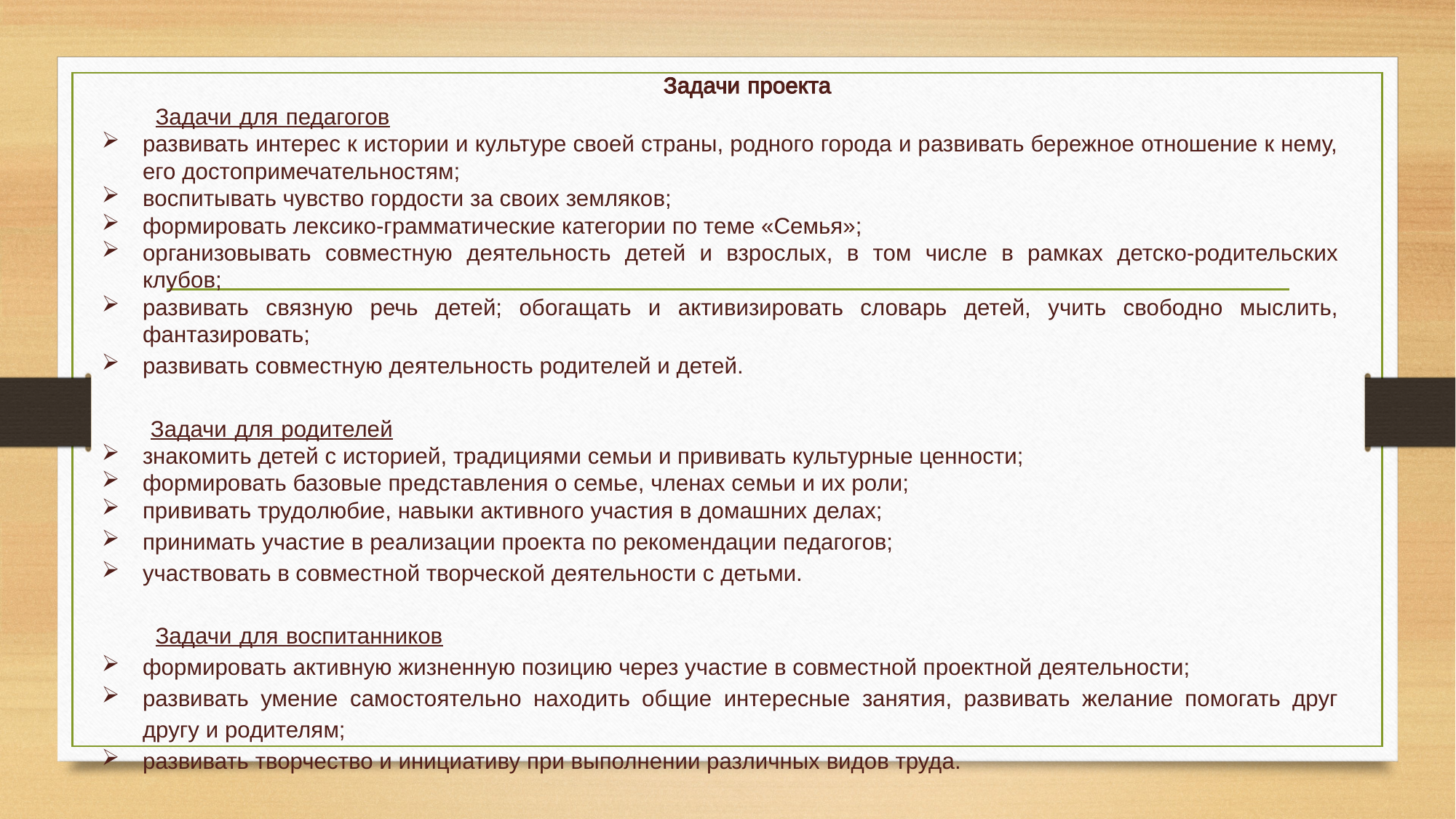

Задачи проекта
Задачи для педагогов
развивать интерес к истории и культуре своей страны, родного города и развивать бережное отношение к нему, его достопримечательностям;
воспитывать чувство гордости за своих земляков;
формировать лексико-грамматические категории по теме «Семья»;
организовывать совместную деятельность детей и взрослых, в том числе в рамках детско-родительских клубов;
развивать связную речь детей; обогащать и активизировать словарь детей, учить свободно мыслить, фантазировать;
развивать совместную деятельность родителей и детей.

Задачи для родителей
знакомить детей с историей, традициями семьи и прививать культурные ценности;
формировать базовые представления о семье, членах семьи и их роли;
прививать трудолюбие, навыки активного участия в домашних делах;
принимать участие в реализации проекта по рекомендации педагогов;
участвовать в совместной творческой деятельности с детьми.

Задачи для воспитанников
формировать активную жизненную позицию через участие в совместной проектной деятельности;
развивать умение самостоятельно находить общие интересные занятия, развивать желание помогать друг другу и родителям;
развивать творчество и инициативу при выполнении различных видов труда.